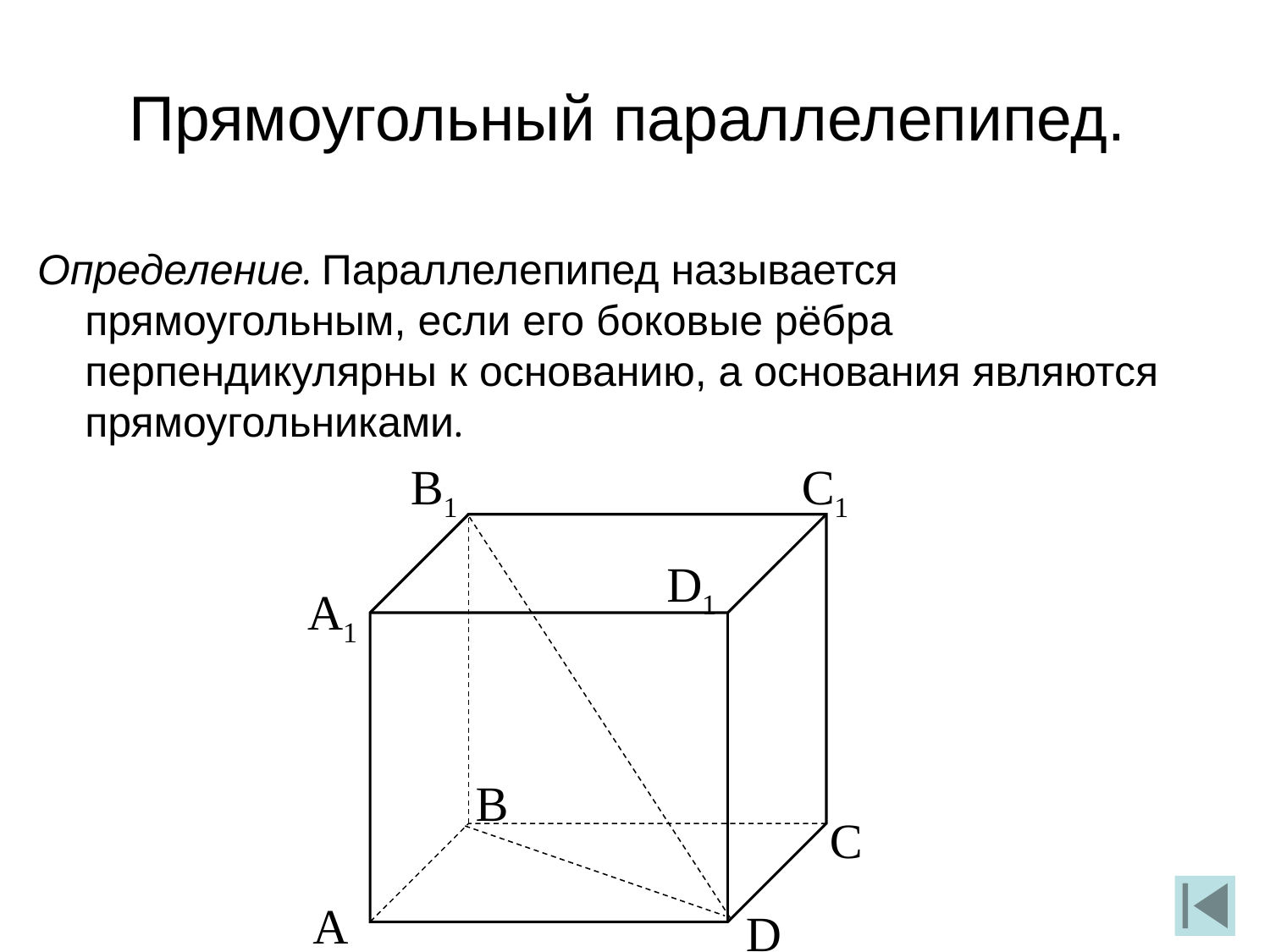

Прямоугольный параллелепипед.
Определение. Параллелепипед называется прямоугольным, если его боковые рёбра перпендикулярны к основанию, а основания являются прямоугольниками.
B1
C1

D1
А1
В
С
А
D